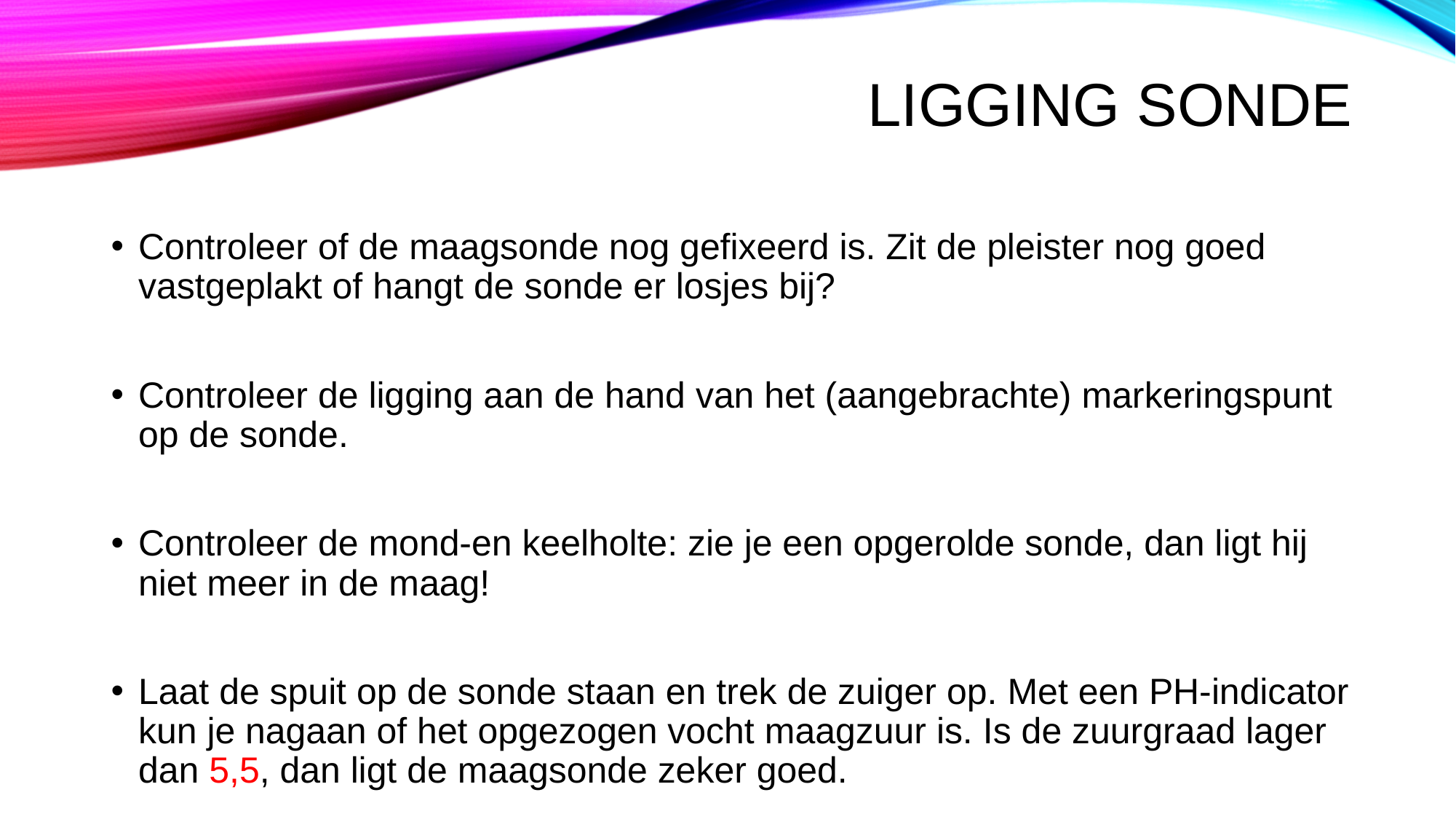

# Ligging sonde
Controleer of de maagsonde nog gefixeerd is. Zit de pleister nog goed vastgeplakt of hangt de sonde er losjes bij?

Controleer de ligging aan de hand van het (aangebrachte) markeringspunt op de sonde.

Controleer de mond-en keelholte: zie je een opgerolde sonde, dan ligt hij niet meer in de maag!

Laat de spuit op de sonde staan en trek de zuiger op. Met een PH-indicator kun je nagaan of het opgezogen vocht maagzuur is. Is de zuurgraad lager dan 5,5, dan ligt de maagsonde zeker goed.